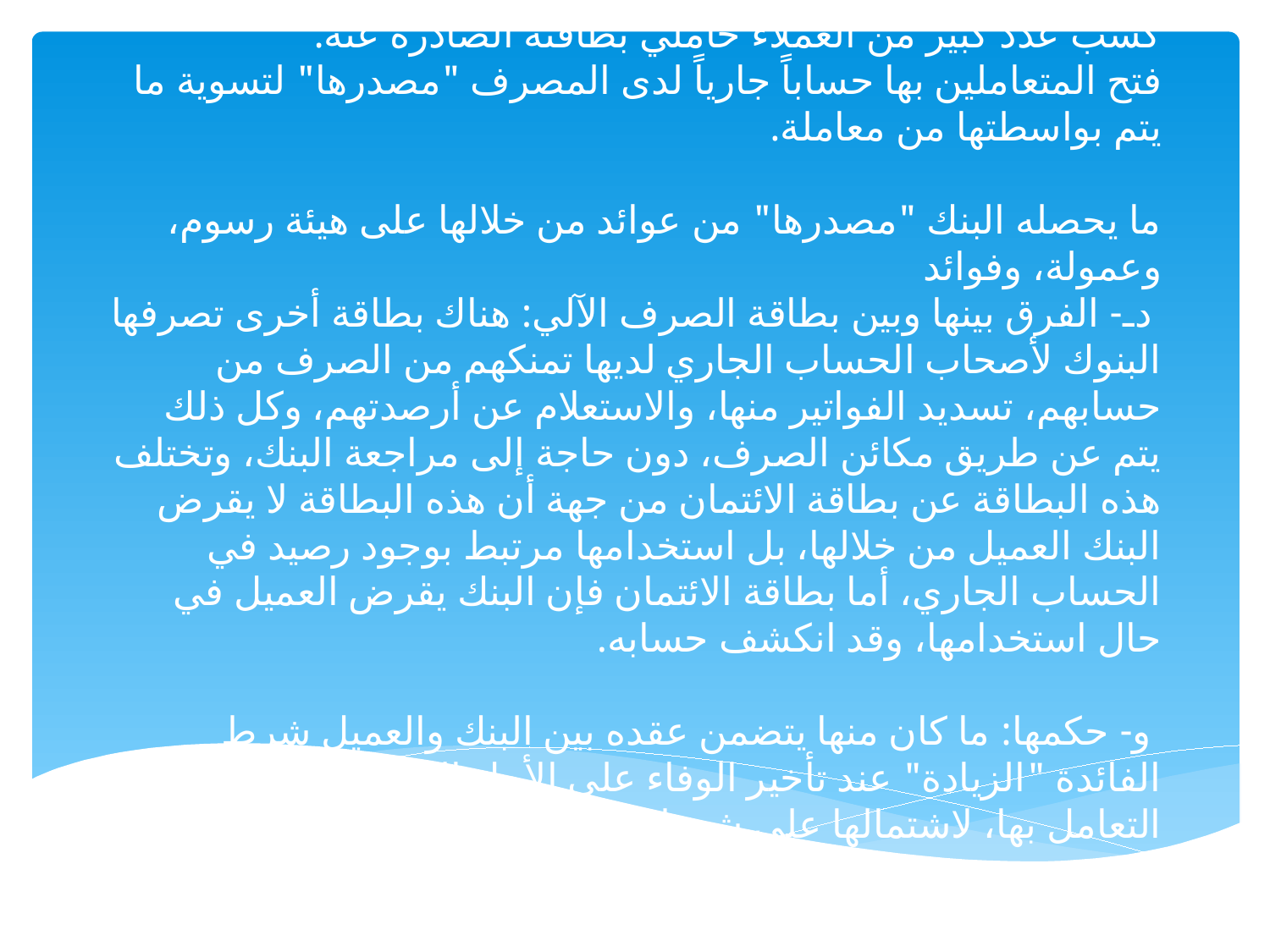

# جـ- فائدتها للمصرف "البنك": توظيف المصرف أمواله من خلالها بالائتمان. كسب عدد كبير من العملاء حاملي بطاقته الصادرة عنه. فتح المتعاملين بها حساباً جارياً لدى المصرف "مصدرها" لتسوية ما يتم بواسطتها من معاملة. ما يحصله البنك "مصدرها" من عوائد من خلالها على هيئة رسوم، وعمولة، وفوائد  دـ- الفرق بينها وبين بطاقة الصرف الآلي: هناك بطاقة أخرى تصرفها البنوك لأصحاب الحساب الجاري لديها تمنكهم من الصرف من حسابهم، تسديد الفواتير منها، والاستعلام عن أرصدتهم، وكل ذلك يتم عن طريق مكائن الصرف، دون حاجة إلى مراجعة البنك، وتختلف هذه البطاقة عن بطاقة الائتمان من جهة أن هذه البطاقة لا يقرض البنك العميل من خلالها، بل استخدامها مرتبط بوجود رصيد في الحساب الجاري، أما بطاقة الائتمان فإن البنك يقرض العميل في حال استخدامها، وقد انكشف حسابه.  و- حكمها: ما كان منها يتضمن عقده بين البنك والعميل شرط الفائدة "الزيادة" عند تأخير الوفاء على الأجل المحدد، فإنه يمنع التعامل بها، لاشتمالها على شرط الربا